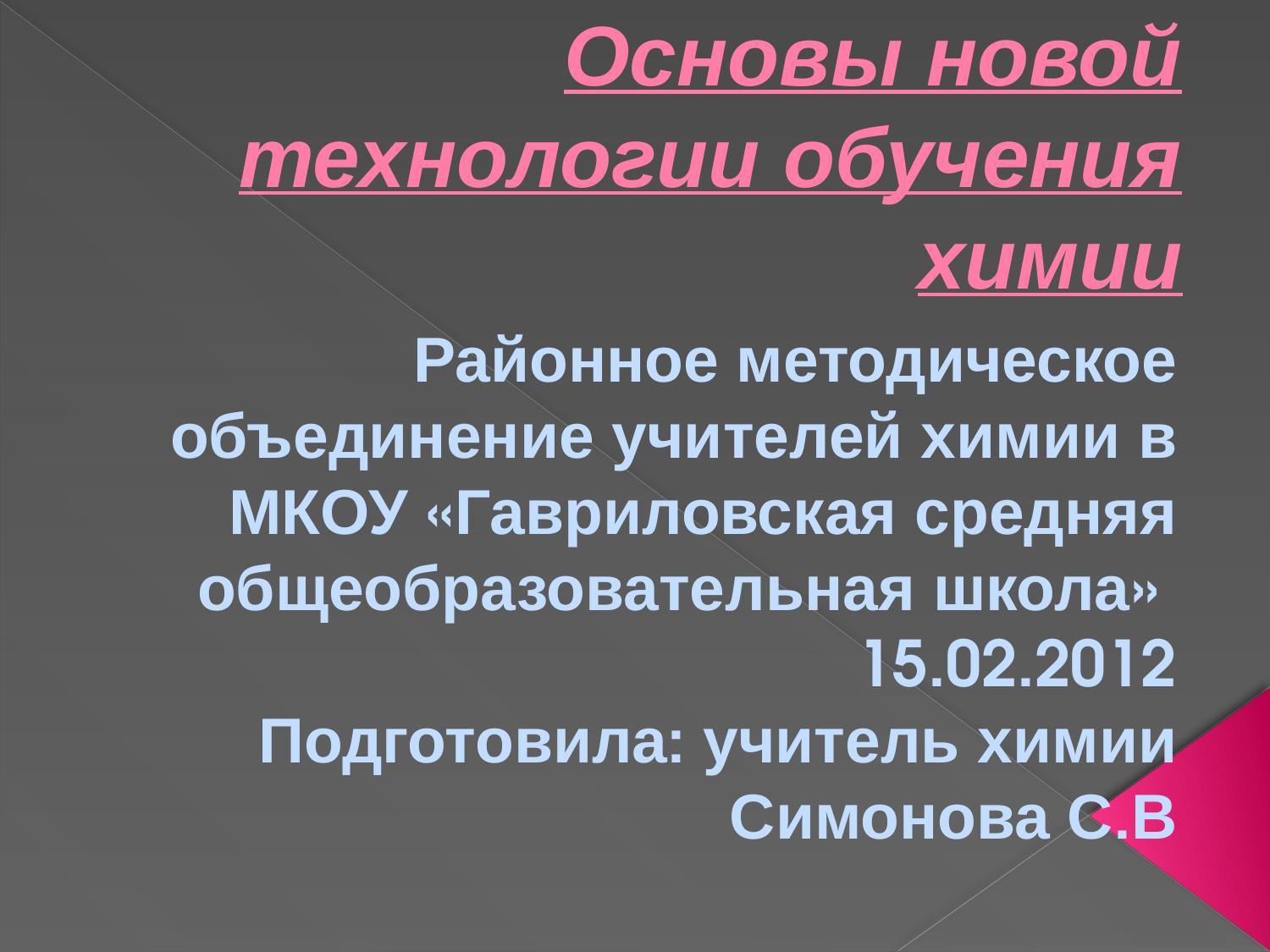

# Основы новой технологии обучения химии
Районное методическое объединение учителей химии в МКОУ «Гавриловская средняя общеобразовательная школа»
15.02.2012
Подготовила: учитель химии Симонова С.В